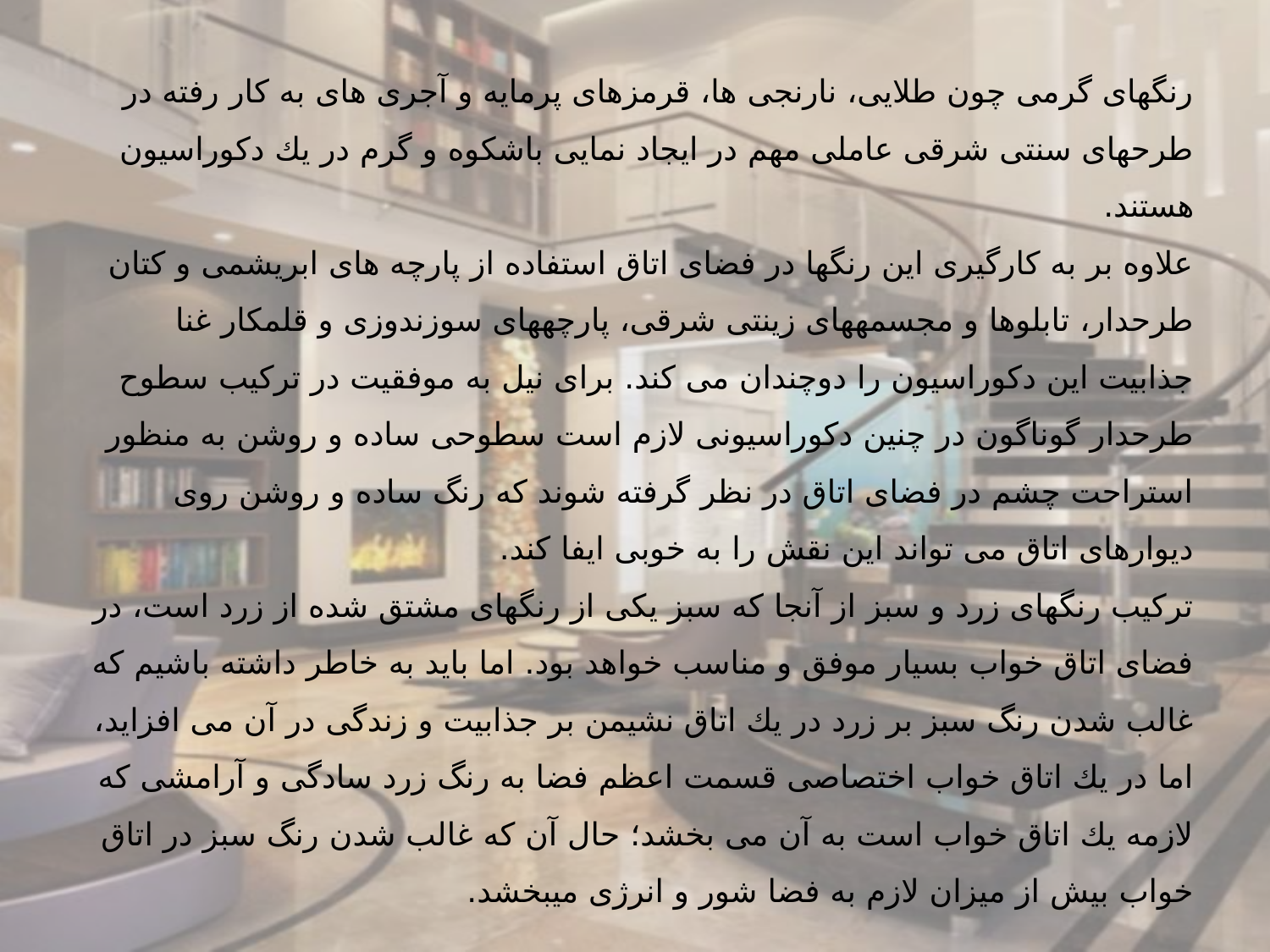

رنگهای گرمی چون طلایی، نارنجی ها، قرمزهای پرمایه و آجری های به كار رفته در طرحهای سنتی شرقی عاملی مهم در ایجاد نمایی باشكوه و گرم در یك دكوراسیون هستند.
علاوه بر به كارگیری این رنگها در فضای اتاق استفاده از پارچه های ابریشمی و كتان طرحدار، تابلوها و مجسمههای زینتی شرقی، پارچههای سوزندوزی و قلمكار غنا جذابیت این دكوراسیون را دوچندان می كند. برای نیل به موفقیت در تركیب سطوح طرحدار گوناگون در چنین دكوراسیونی لازم است سطوحی ساده و روشن به منظور استراحت چشم در فضای اتاق در نظر گرفته شوند كه رنگ ساده و روشن روی دیوارهای اتاق می تواند این نقش را به خوبی ایفا كند.
تركیب رنگهای زرد و سبز از آنجا كه سبز یكی از رنگهای مشتق شده از زرد است، در فضای اتاق خواب بسیار موفق و مناسب خواهد بود. اما باید به خاطر داشته باشیم كه غالب شدن رنگ سبز بر زرد در یك اتاق نشیمن بر جذابیت و زندگی در آن می افزاید، اما در یك اتاق خواب اختصاصی قسمت اعظم فضا به رنگ زرد سادگی و آرامشی كه لازمه یك اتاق خواب است به آن می بخشد؛ حال آن كه غالب شدن رنگ سبز در اتاق خواب بیش از میزان لازم به فضا شور و انرژی میبخشد.